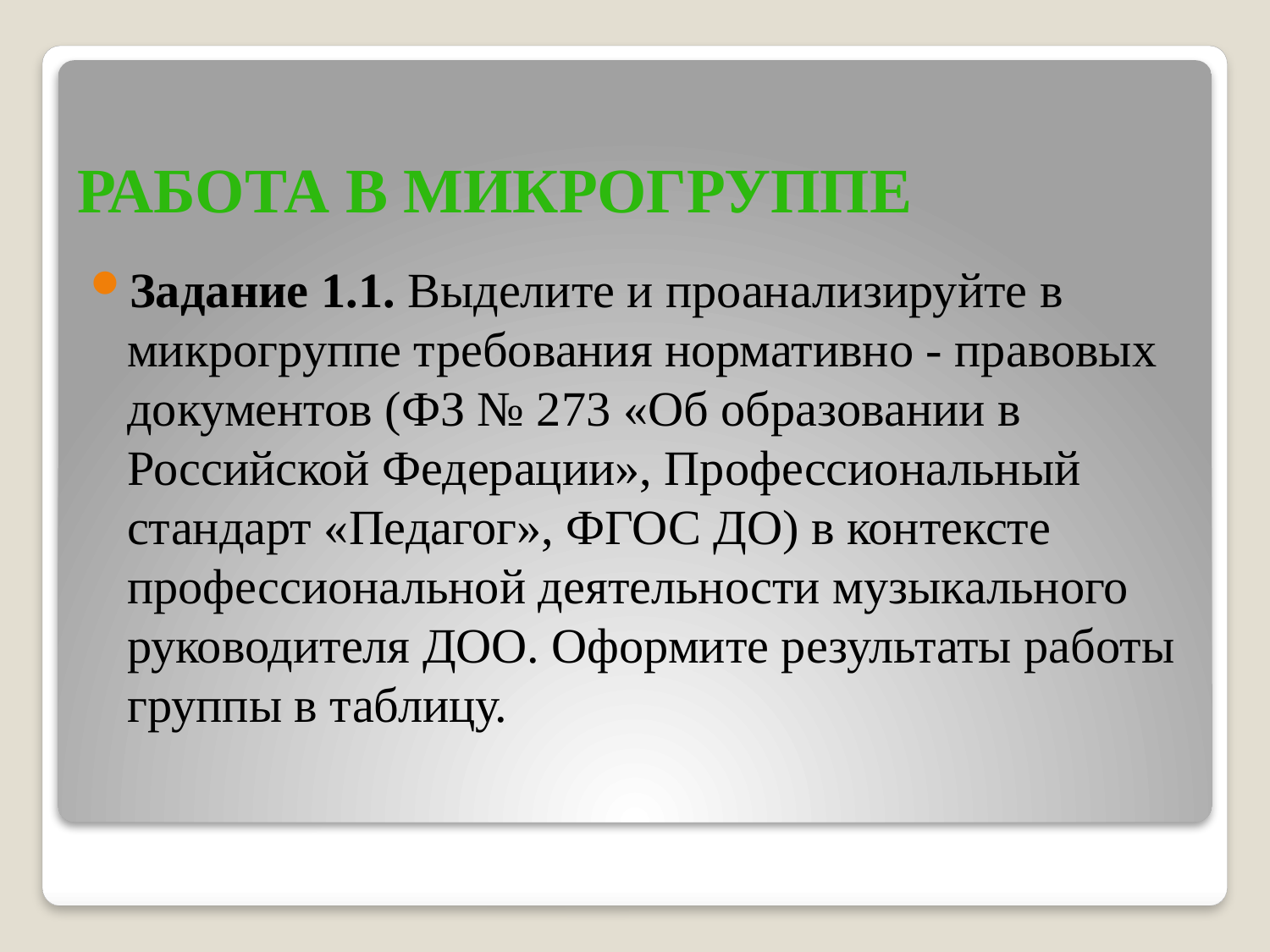

# Работа в микрогруппе
Задание 1.1. Выделите и проанализируйте в микрогруппе требования нормативно - правовых документов (ФЗ № 273 «Об образовании в Российской Федерации», Профессиональный стандарт «Педагог», ФГОС ДО) в контексте профессиональной деятельности музыкального руководителя ДОО. Оформите результаты работы группы в таблицу.